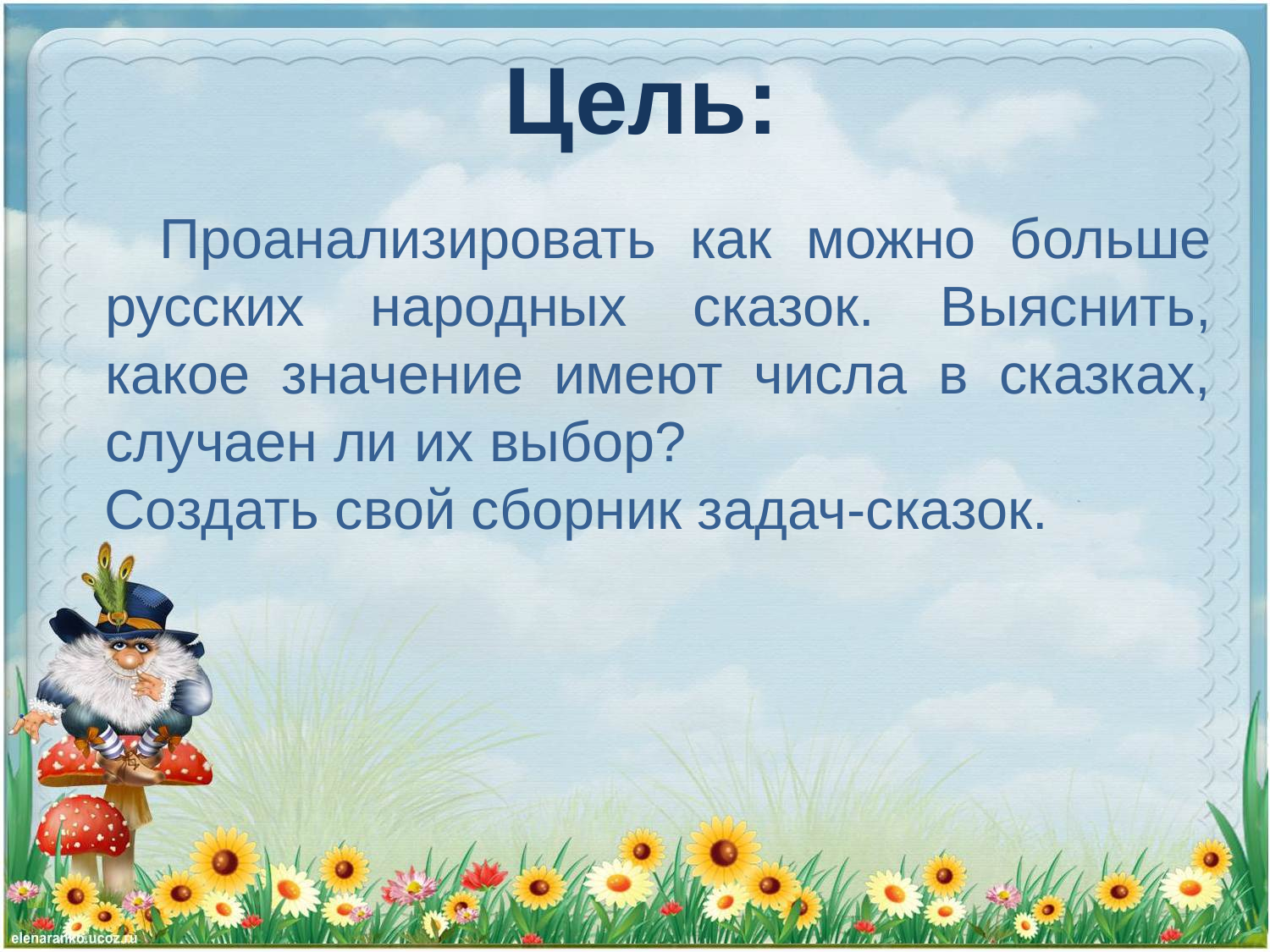

# Цель:
   Проанализировать как можно больше русских народных сказок. Выяснить, какое значение имеют числа в сказках, случаен ли их выбор?
   Создать свой сборник задач-сказок.